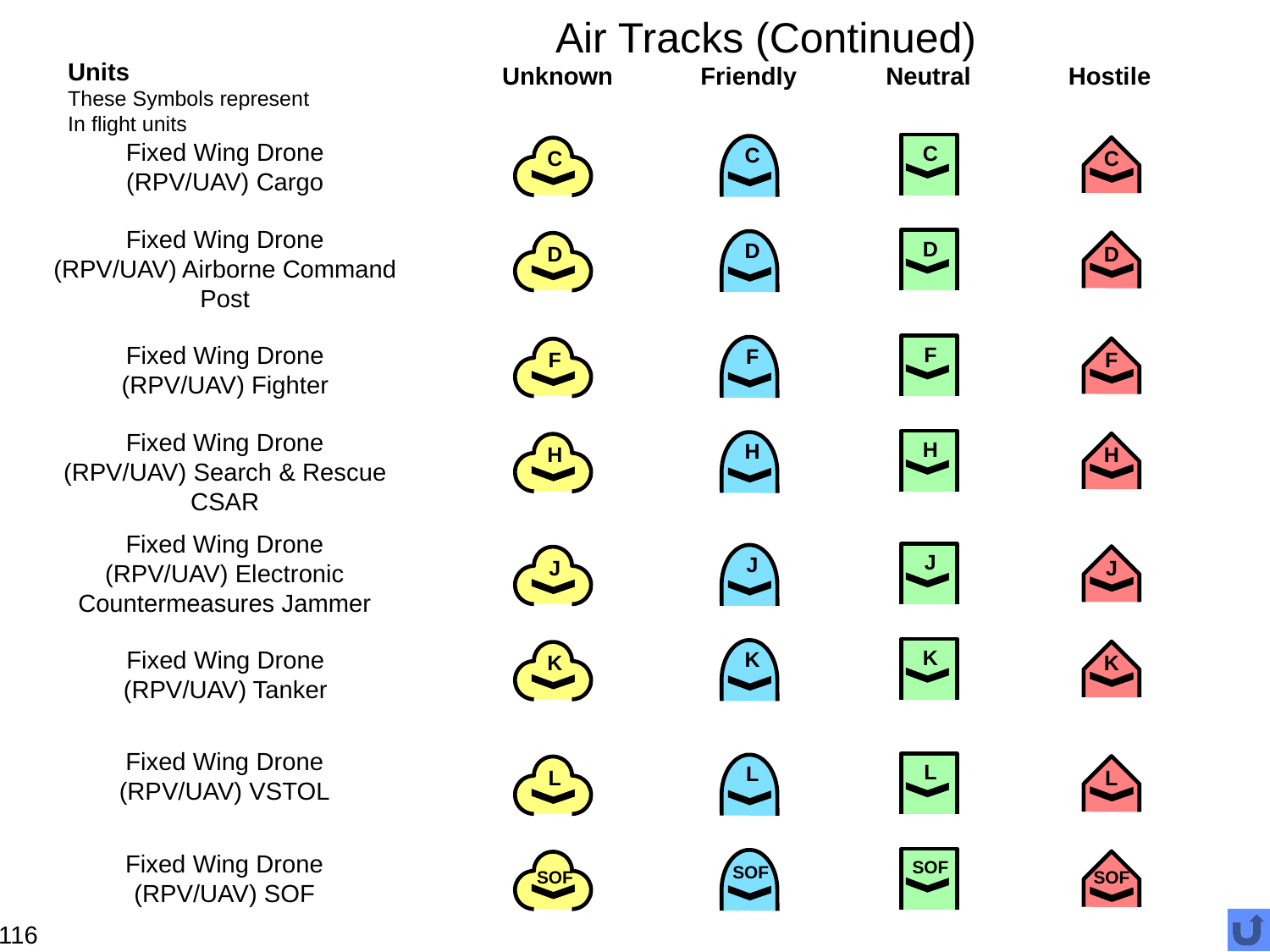

# Air Tracks (Continued)
Units
These Symbols represent
In flight units
Unknown
Friendly
Neutral
Hostile

C

C

Fixed Wing Drone
(RPV/UAV) Cargo

C

C
Fixed Wing Drone
(RPV/UAV) Airborne Command
Post

D

D

D

D

F

F

F

F
Fixed Wing Drone
(RPV/UAV) Fighter
Fixed Wing Drone
(RPV/UAV) Search & Rescue
CSAR

H

H

H

H
Fixed Wing Drone
(RPV/UAV) Electronic
Countermeasures Jammer

J

J

J

J

K

K

K

K
Fixed Wing Drone
(RPV/UAV) Tanker
Fixed Wing Drone
(RPV/UAV) VSTOL

L

L

L

L

Fixed Wing Drone
(RPV/UAV) SOF

SOF

SOF

SOF

SOF
116